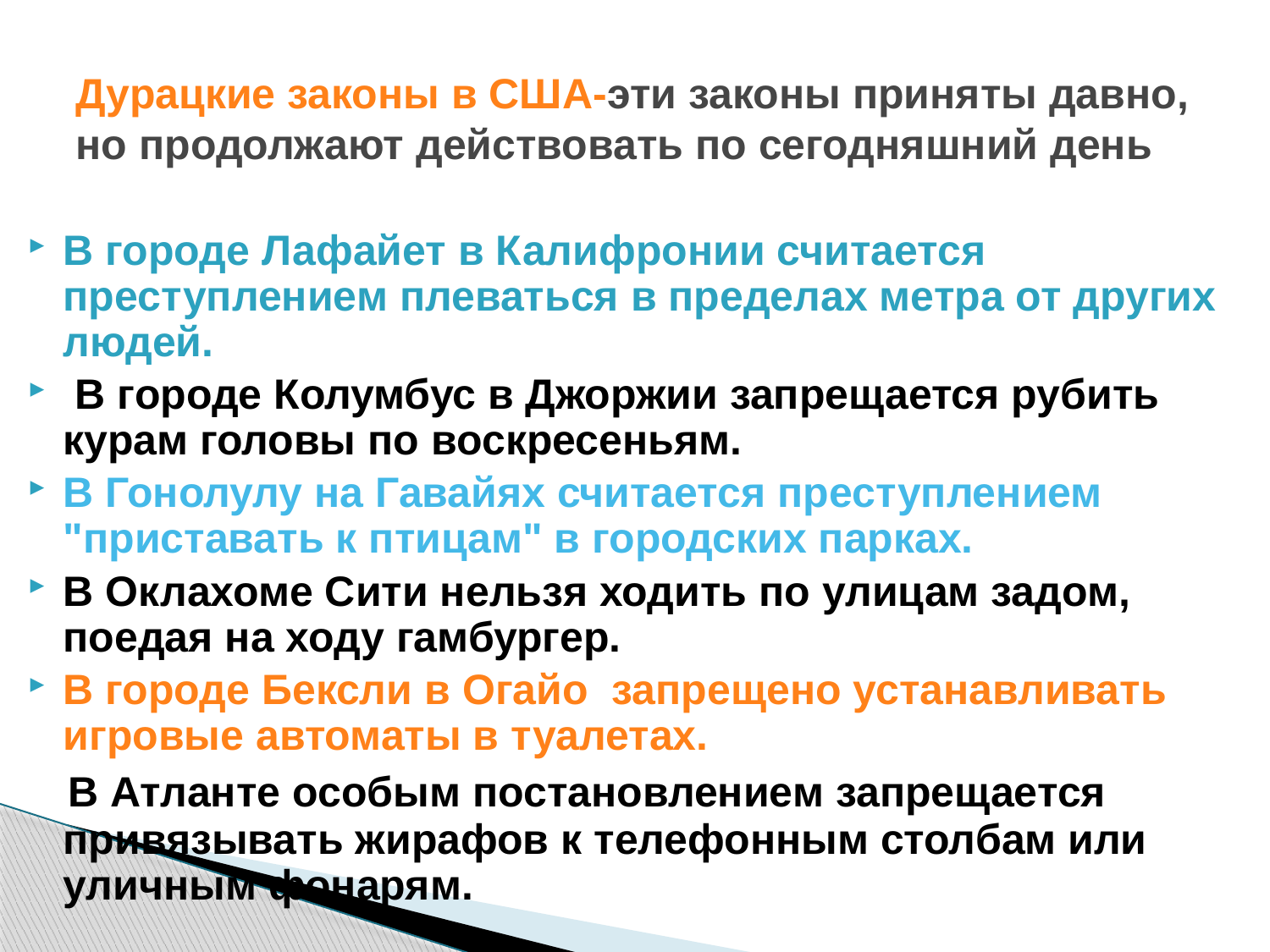

# Дурацкие законы в США-эти законы приняты давно, но продолжают действовать по сегодняшний день
В городе Лафайет в Калифронии считается преступлением плеваться в пределах метра от других людей.
 В городе Колумбус в Джоржии запрещается рубить курам головы по воскресеньям.
В Гонолулу на Гавайях считается преступлением "приставать к птицам" в городских парках.
В Оклахоме Сити нельзя ходить по улицам задом, поедая на ходу гамбургер.
В городе Бексли в Огайо  запрещено устанавливать игровые автоматы в туалетах.
   В Атланте особым постановлением запрещается привязывать жирафов к телефонным столбам или уличным фонарям.